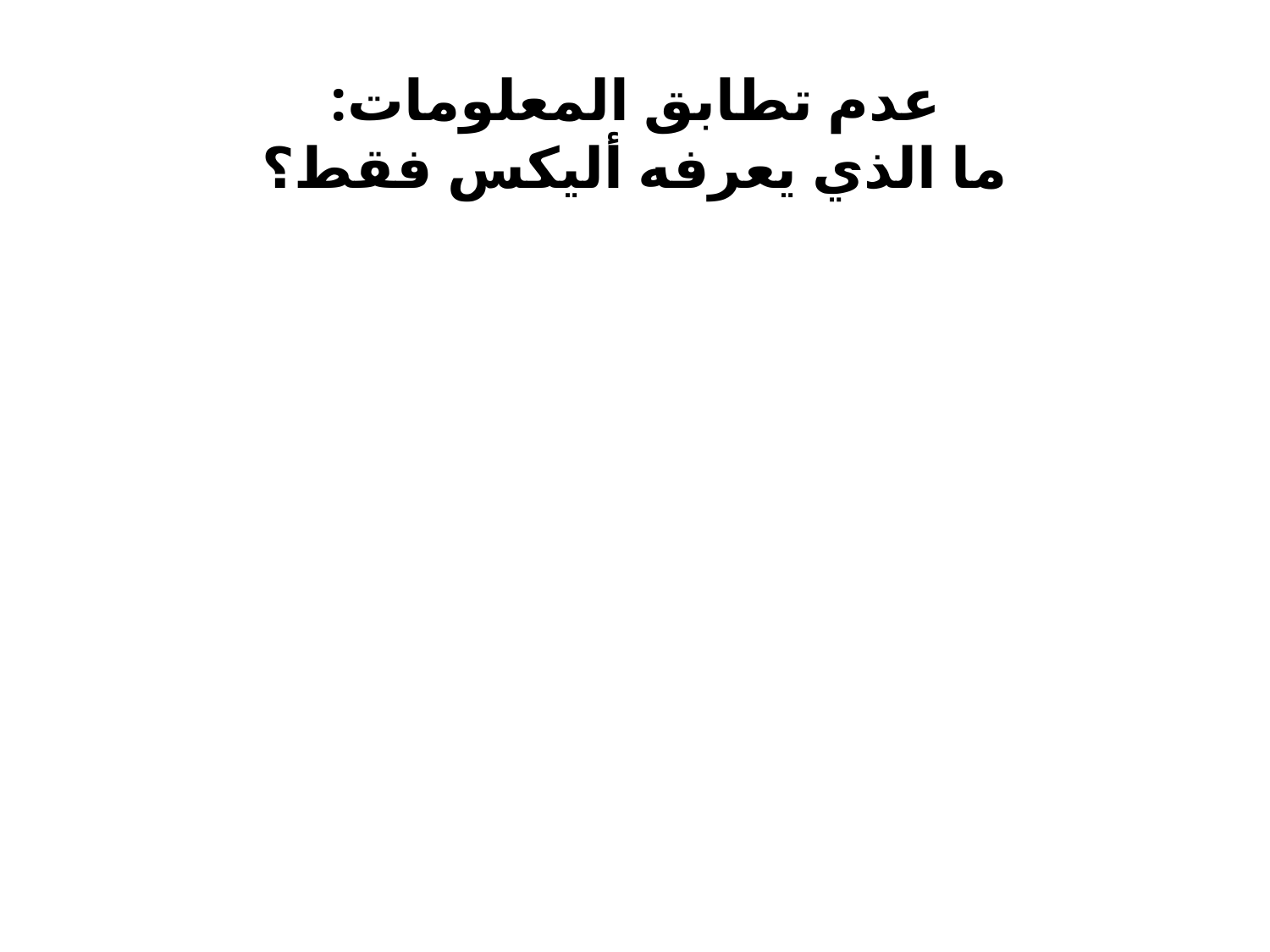

# عدم تطابق المعلومات: ما الذي يعرفه أليكس فقط؟